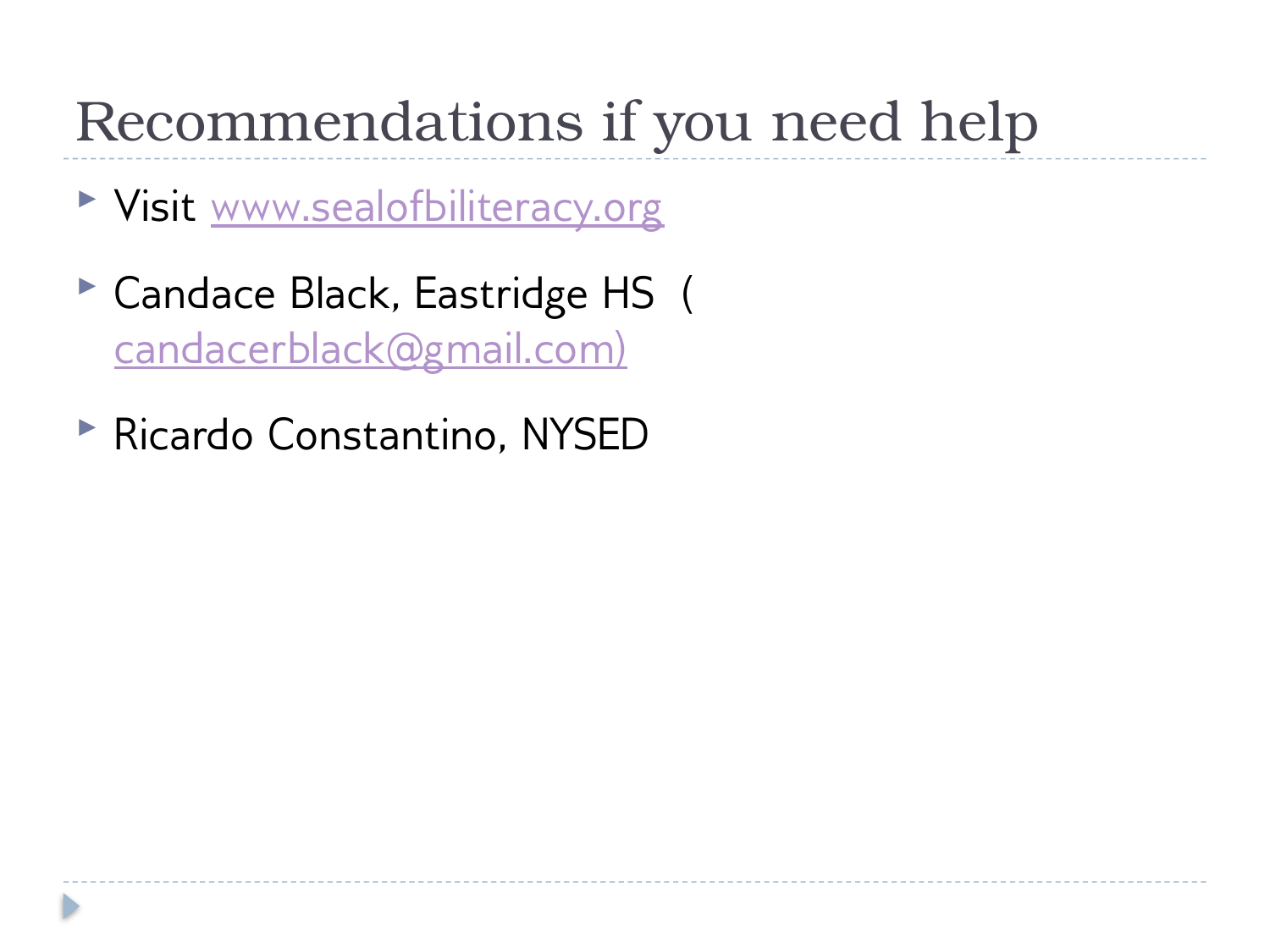

# Recommendations if you need help
Visit www.sealofbiliteracy.org
Candace Black, Eastridge HS  (candacerblack@gmail.com)
Ricardo Constantino, NYSED